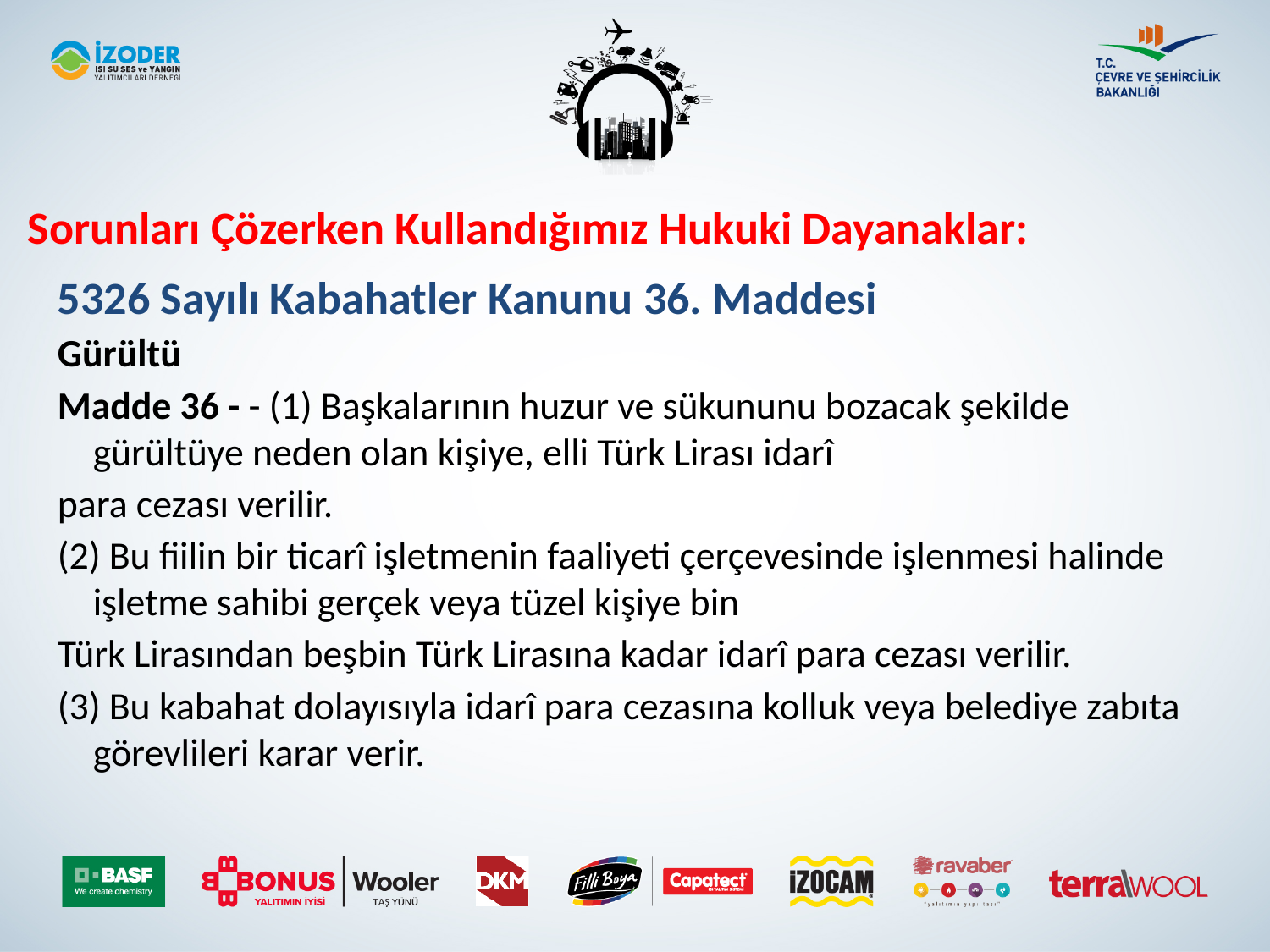

Sorunları Çözerken Kullandığımız Hukuki Dayanaklar:
5326 Sayılı Kabahatler Kanunu 36. Maddesi
Gürültü
Madde 36 - - (1) Başkalarının huzur ve sükununu bozacak şekilde gürültüye neden olan kişiye, elli Türk Lirası idarî
para cezası verilir.
(2) Bu fiilin bir ticarî işletmenin faaliyeti çerçevesinde işlenmesi halinde işletme sahibi gerçek veya tüzel kişiye bin
Türk Lirasından beşbin Türk Lirasına kadar idarî para cezası verilir.
(3) Bu kabahat dolayısıyla idarî para cezasına kolluk veya belediye zabıta görevlileri karar verir.